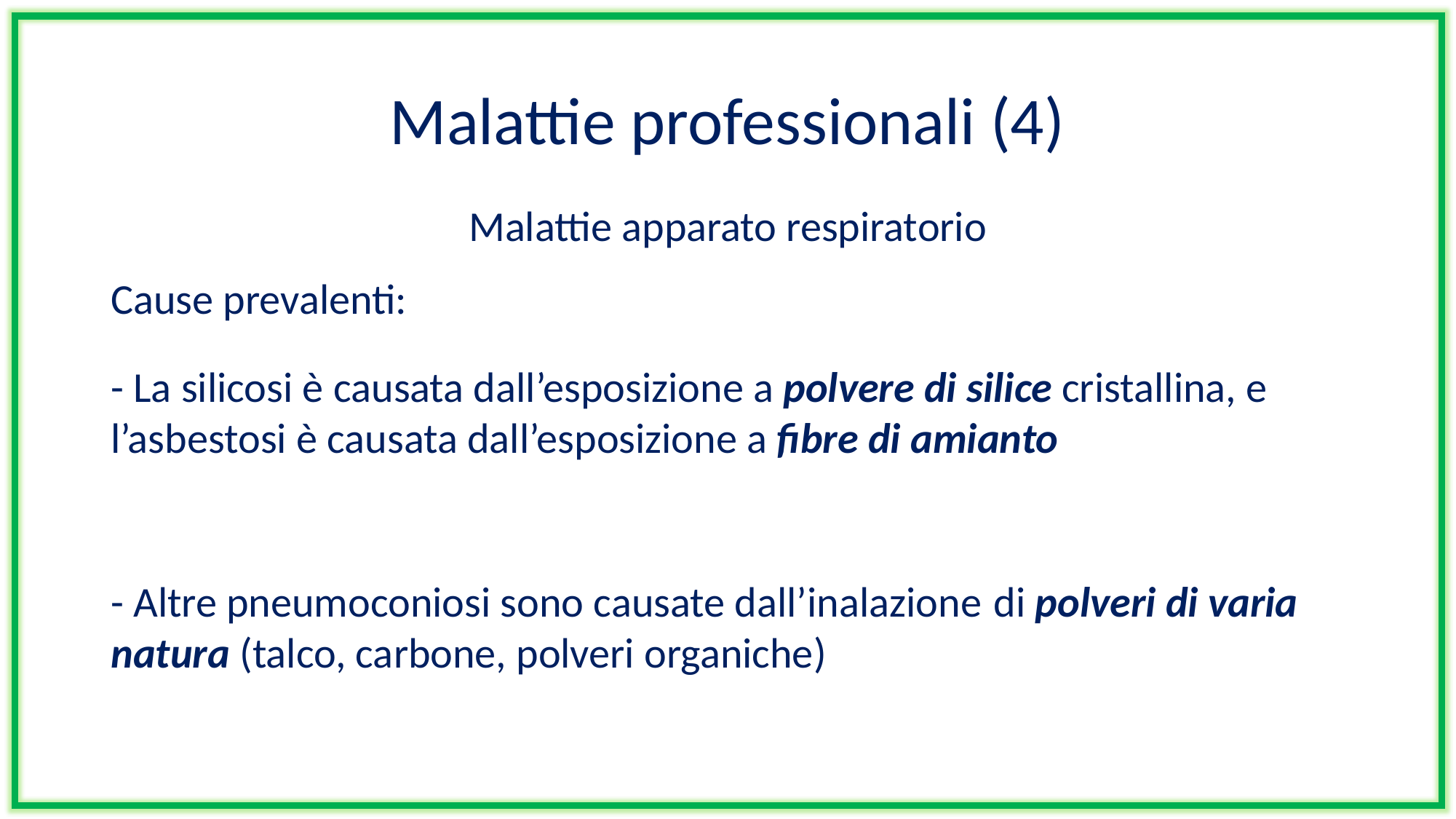

# Malattie professionali (4)
Malattie apparato respiratorio
Cause prevalenti:
- La silicosi è causata dall’esposizione a polvere di silice cristallina, e l’asbestosi è causata dall’esposizione a fibre di amianto

- Altre pneumoconiosi sono causate dall’inalazione	 di polveri di varia natura (talco, carbone, polveri organiche)